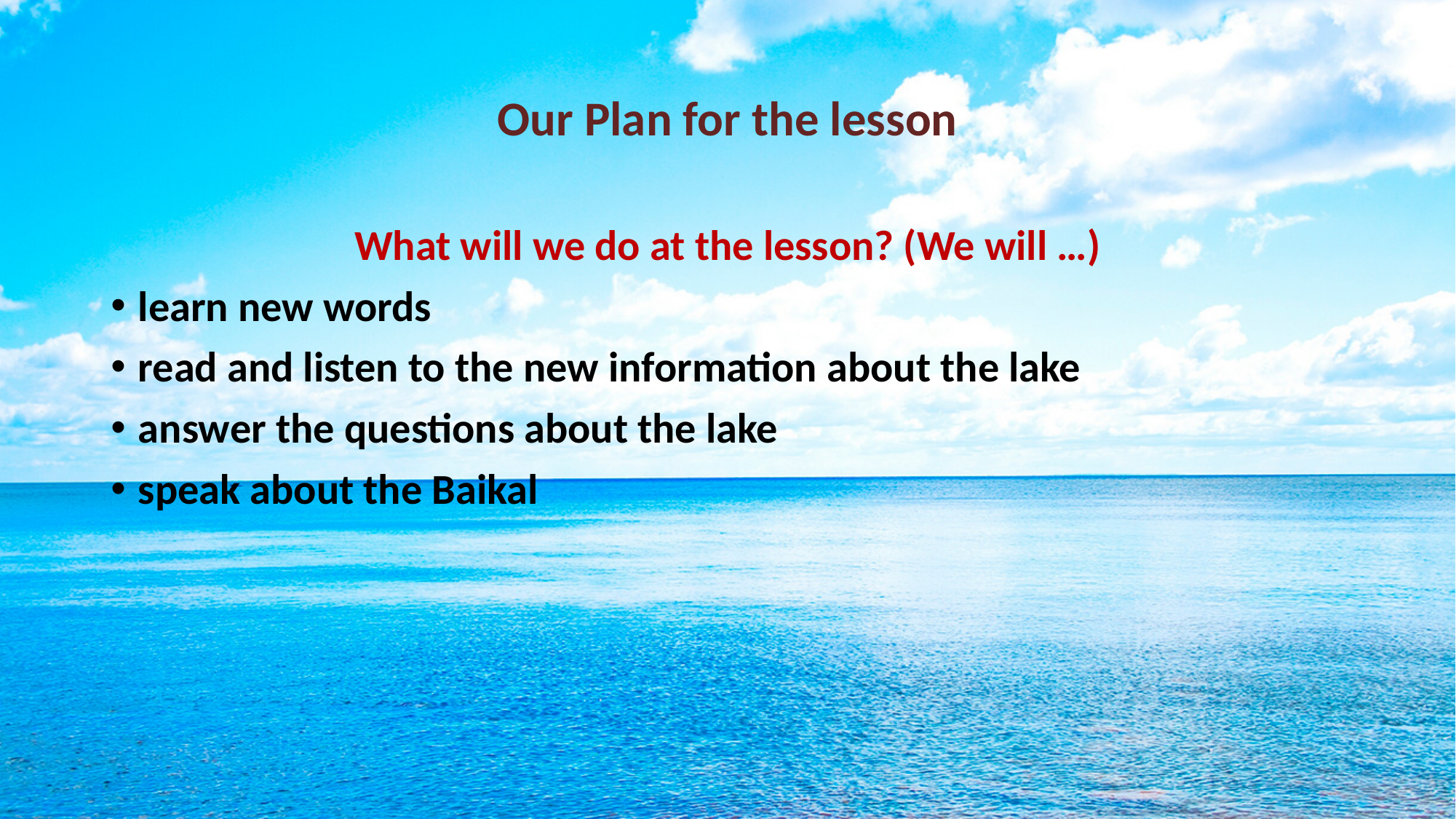

# Our Plan for the lesson
What will we do at the lesson? (We will …)
learn new words
read and listen to the new information about the lake
answer the questions about the lake
speak about the Baikal